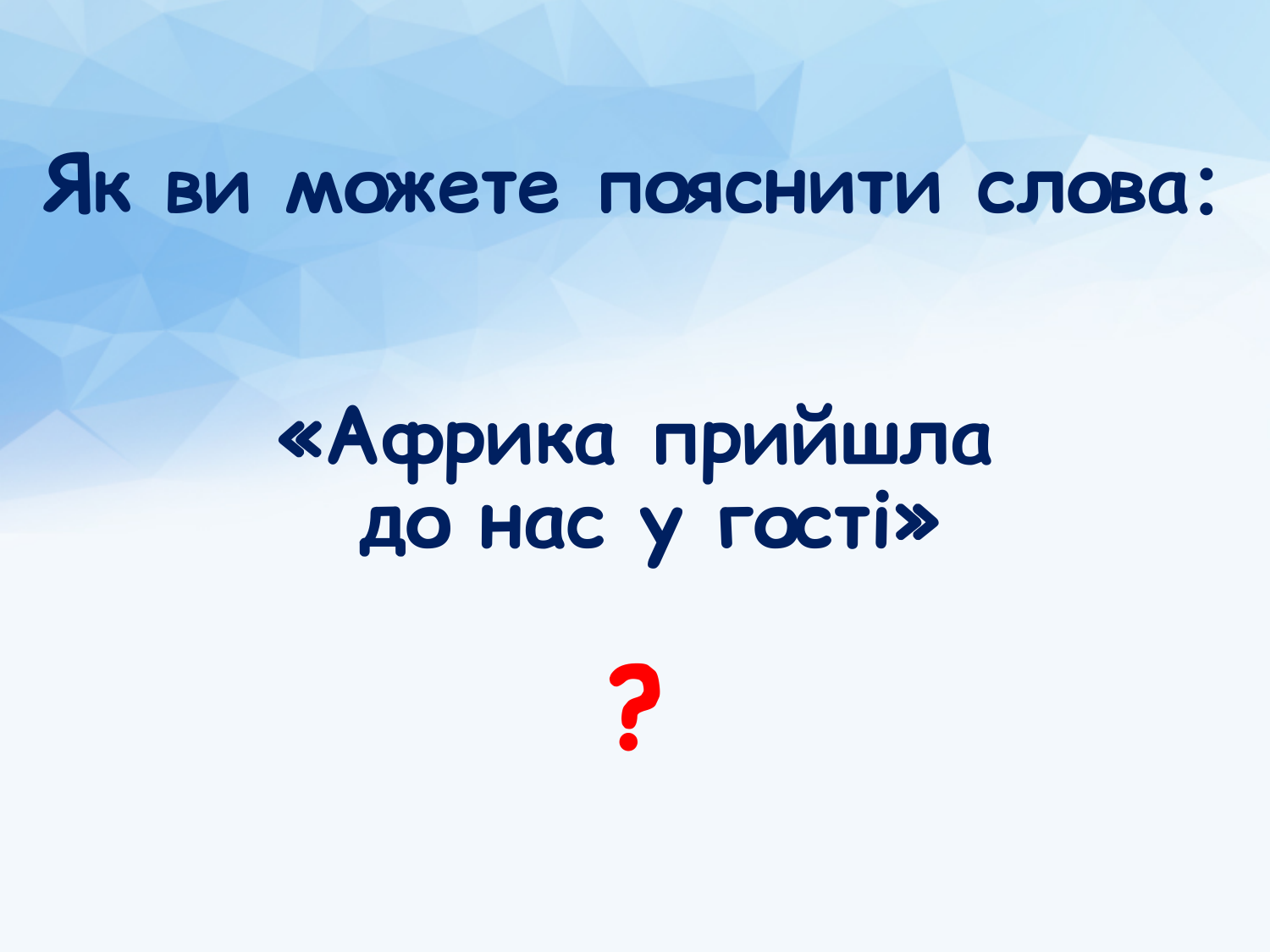

# Як ви можете пояснити слова: «Африка прийшла до нас у гості» ?